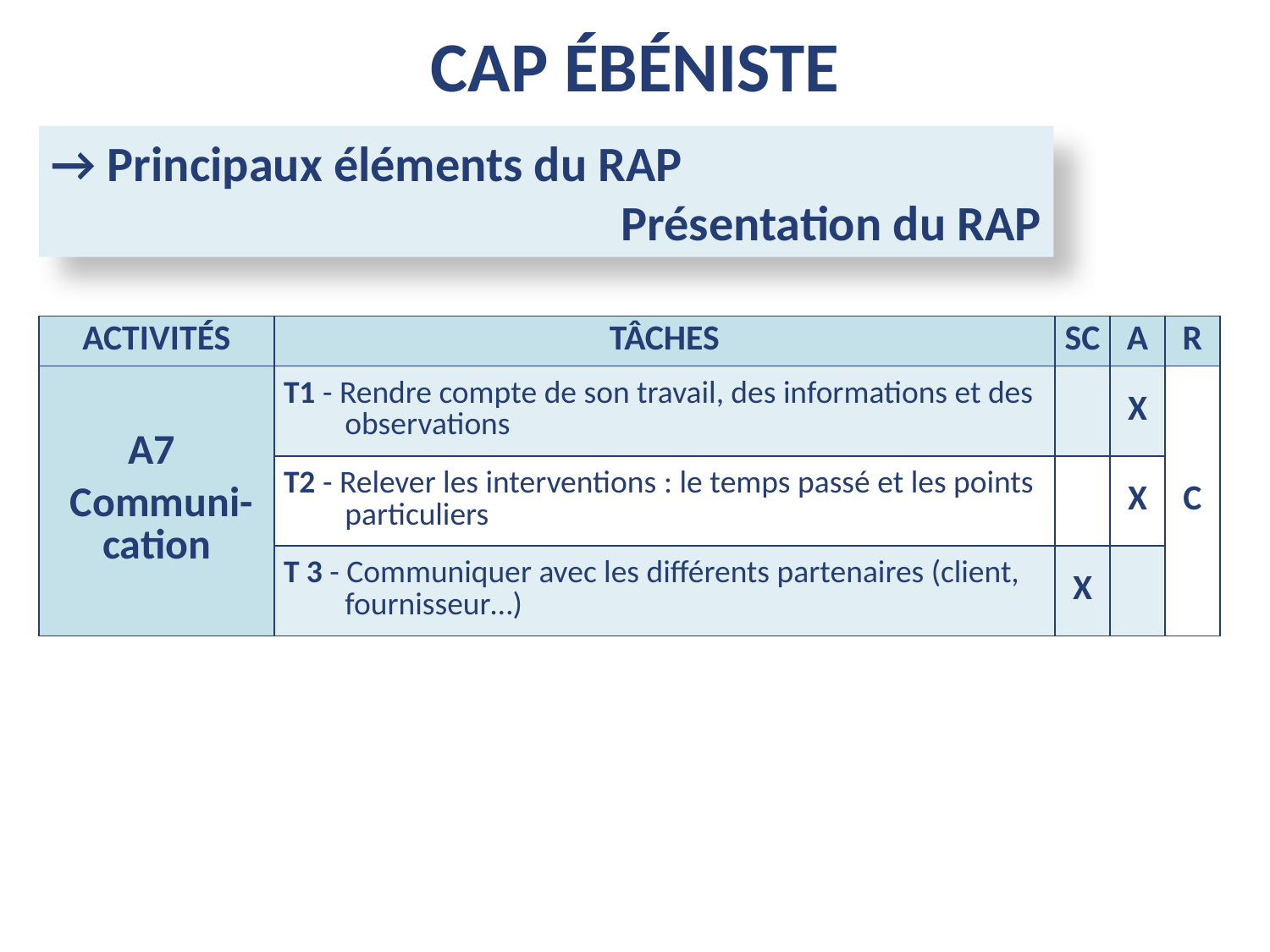

CAP ébéniste
→ Principaux éléments du RAP
                     Présentation du RAP
| ACTIVITÉS | TÂCHES | SC | A | R |
| --- | --- | --- | --- | --- |
| A7 Communi-cation | T1 - Rendre compte de son travail, des informations et des observations |  | X | C |
|  | T2 - Relever les interventions : le temps passé et les points particuliers |  | X |  |
|  | T 3 - Communiquer avec les différents partenaires (client, fournisseur…) | X |  |  |